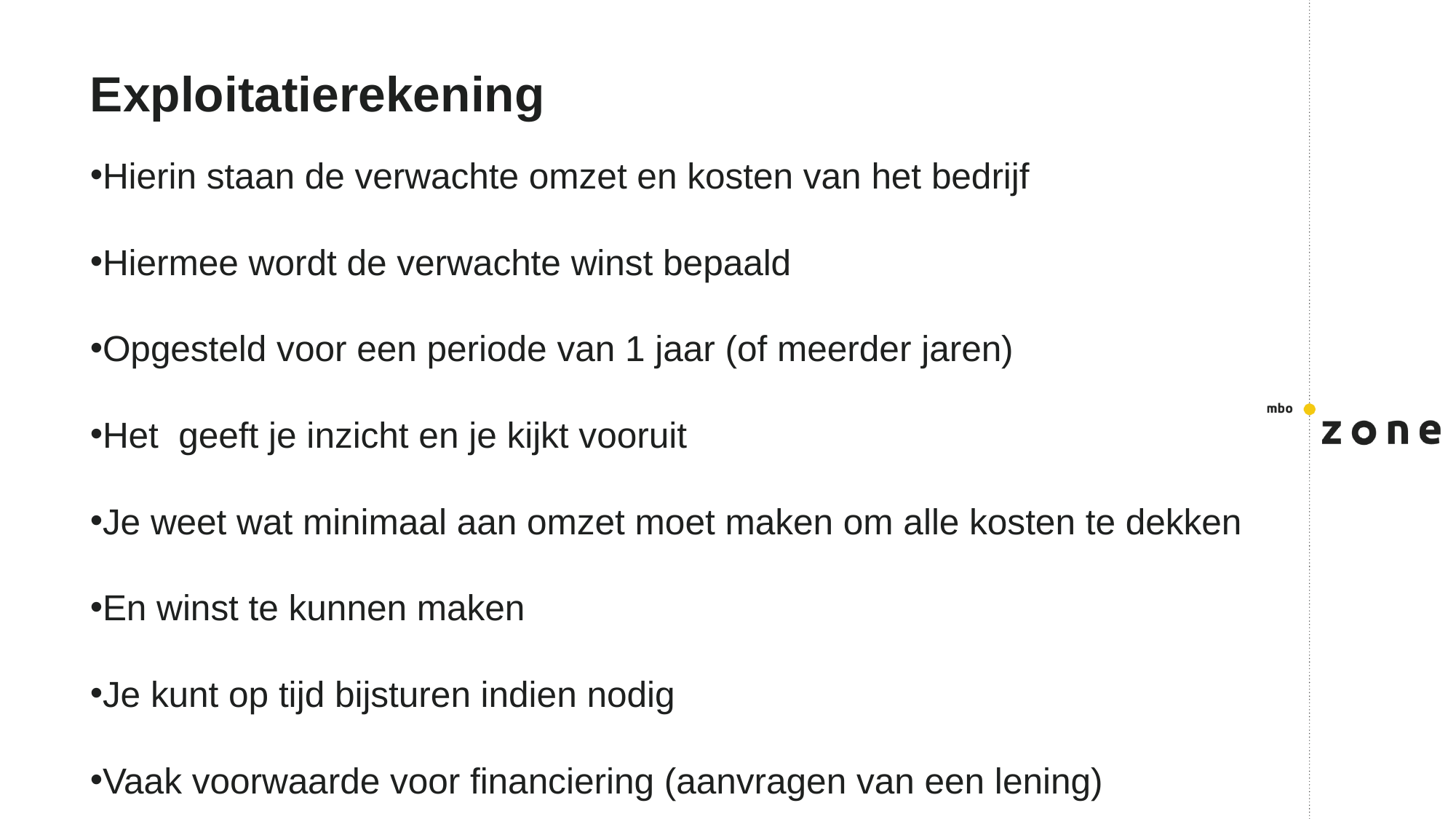

# Exploitatierekening
Hierin staan de verwachte omzet en kosten van het bedrijf

Hiermee wordt de verwachte winst bepaald

Opgesteld voor een periode van 1 jaar (of meerder jaren)

Het  geeft je inzicht en je kijkt vooruit

Je weet wat minimaal aan omzet moet maken om alle kosten te dekken

En winst te kunnen maken

Je kunt op tijd bijsturen indien nodig

Vaak voorwaarde voor financiering (aanvragen van een lening)